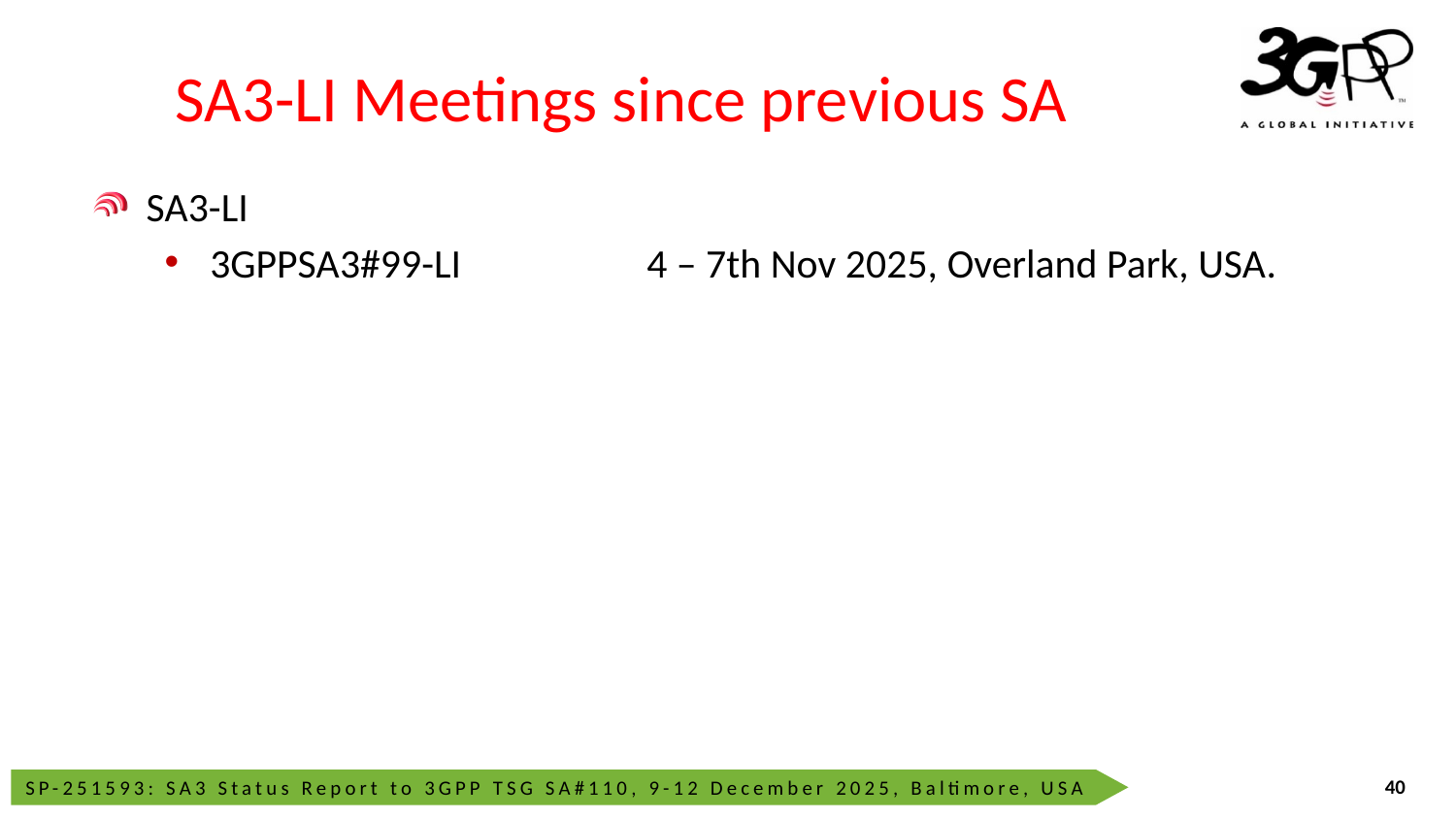

# SA3-LI Meetings since previous SA
SA3-LI
3GPPSA3#99-LI 		4 – 7th Nov 2025, Overland Park, USA.